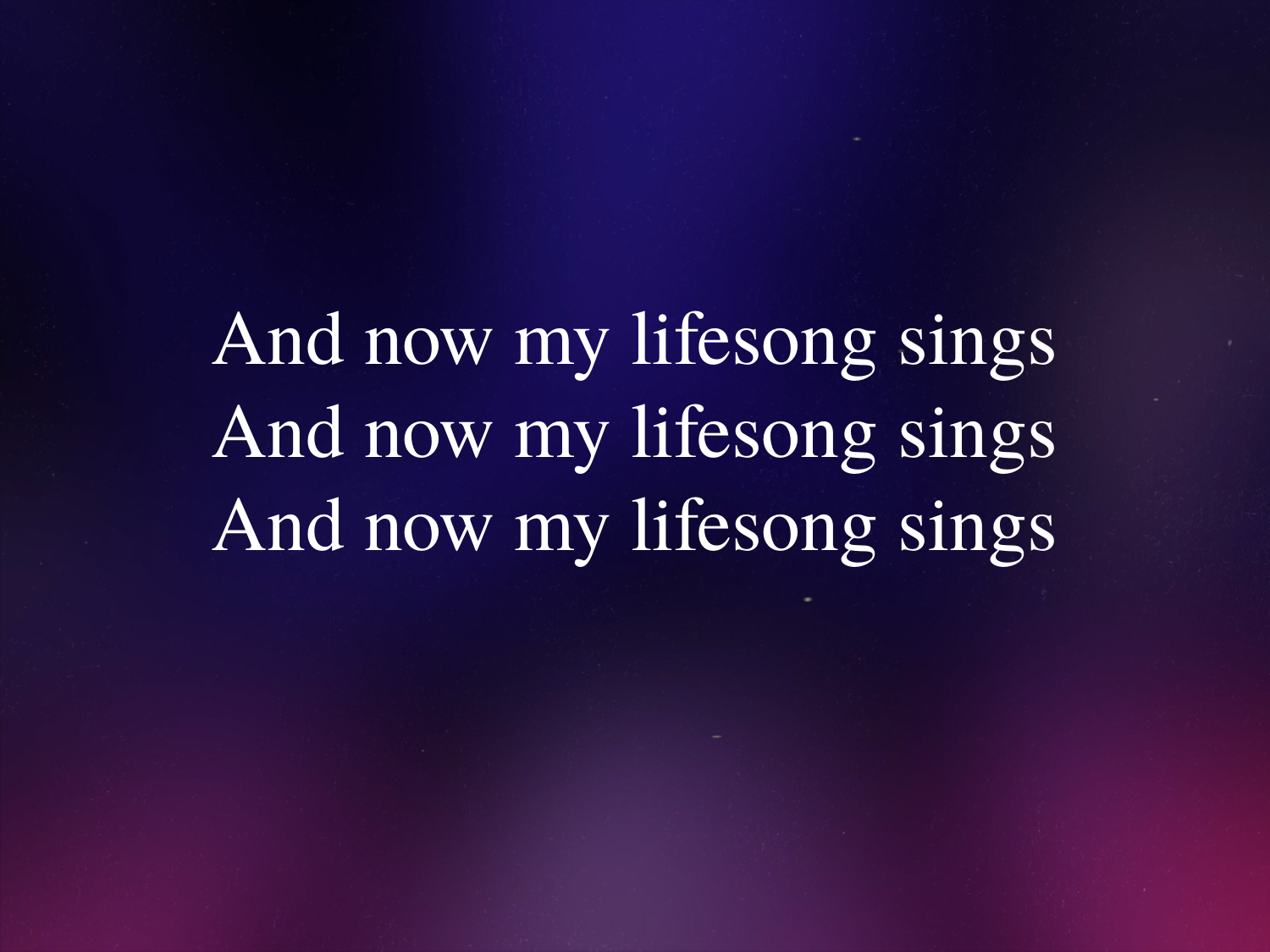

# And now my lifesong sings And now my lifesong sings And now my lifesong sings